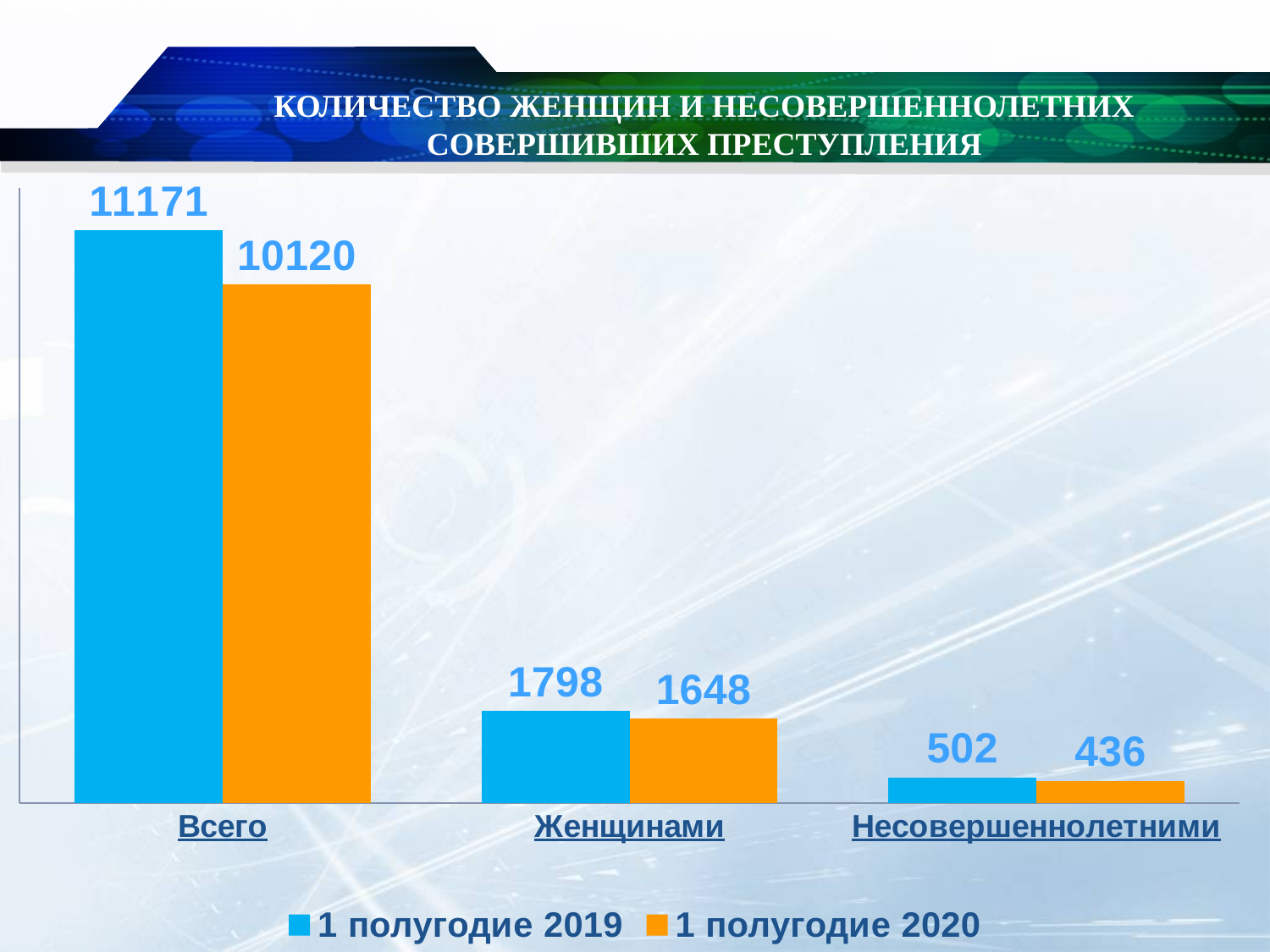

КОЛИЧЕСТВО ЖЕНЩИН И НЕСОВЕРШЕННОЛЕТНИХ СОВЕРШИВШИХ ПРЕСТУПЛЕНИЯ

### Chart

| Category | 1 полугодие 2019 | 1 полугодие 2020 |
|---|---|---|
| Всего | 11171.0 | 10120.0 |
| Женщинами | 1798.0 | 1648.0 |
| Несовершеннолетними | 502.0 | 436.0 |